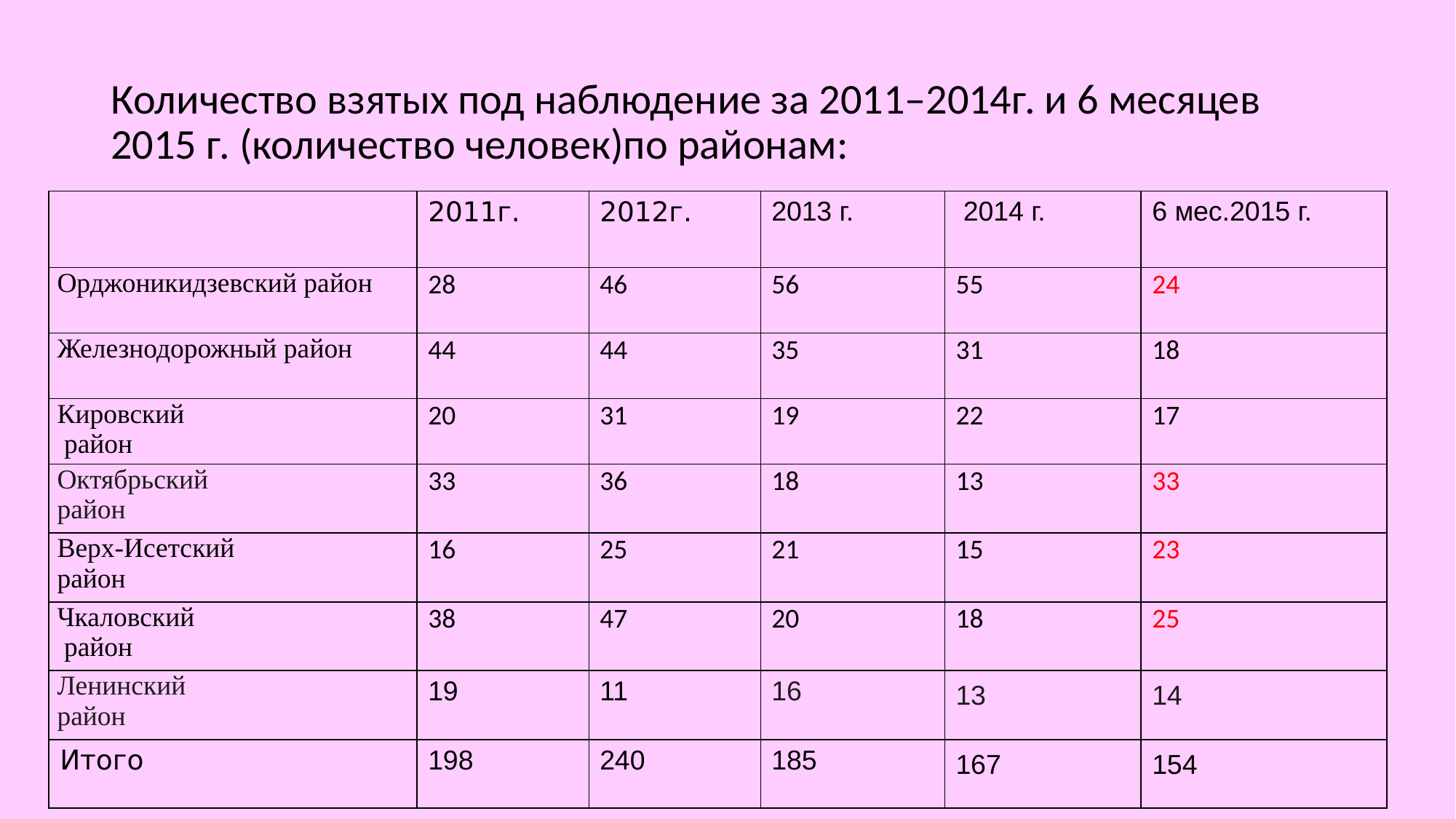

# Количество взятых под наблюдение за 2011–2014г. и 6 месяцев 2015 г. (количество человек)по районам:
|  | 2011г. | 2012г. | 2013 г. | 2014 г. | 6 мес.2015 г. |
| --- | --- | --- | --- | --- | --- |
| Орджоникидзевский район | 28 | 46 | 56 | 55 | 24 |
| Железнодорожный район | 44 | 44 | 35 | 31 | 18 |
| Кировский район | 20 | 31 | 19 | 22 | 17 |
| Октябрьский район | 33 | 36 | 18 | 13 | 33 |
| Верх-Исетский район | 16 | 25 | 21 | 15 | 23 |
| Чкаловский район | 38 | 47 | 20 | 18 | 25 |
| Ленинский район | 19 | 11 | 16 | 13 | 14 |
| Итого | 198 | 240 | 185 | 167 | 154 |